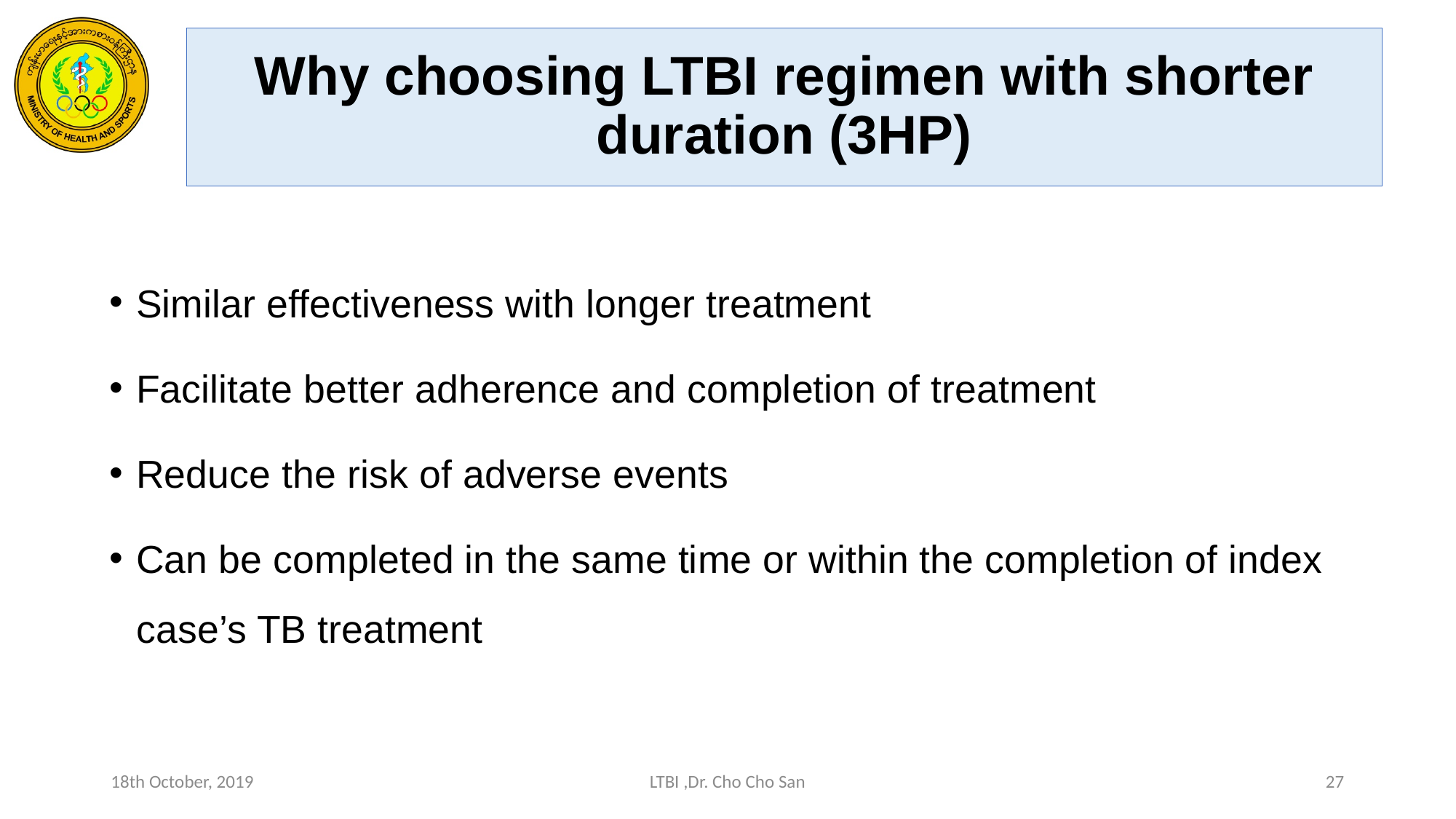

# Why choosing LTBI regimen with shorter duration (3HP)
Similar effectiveness with longer treatment
Facilitate better adherence and completion of treatment
Reduce the risk of adverse events
Can be completed in the same time or within the completion of index case’s TB treatment

18th October, 2019
LTBI ,Dr. Cho Cho San
27